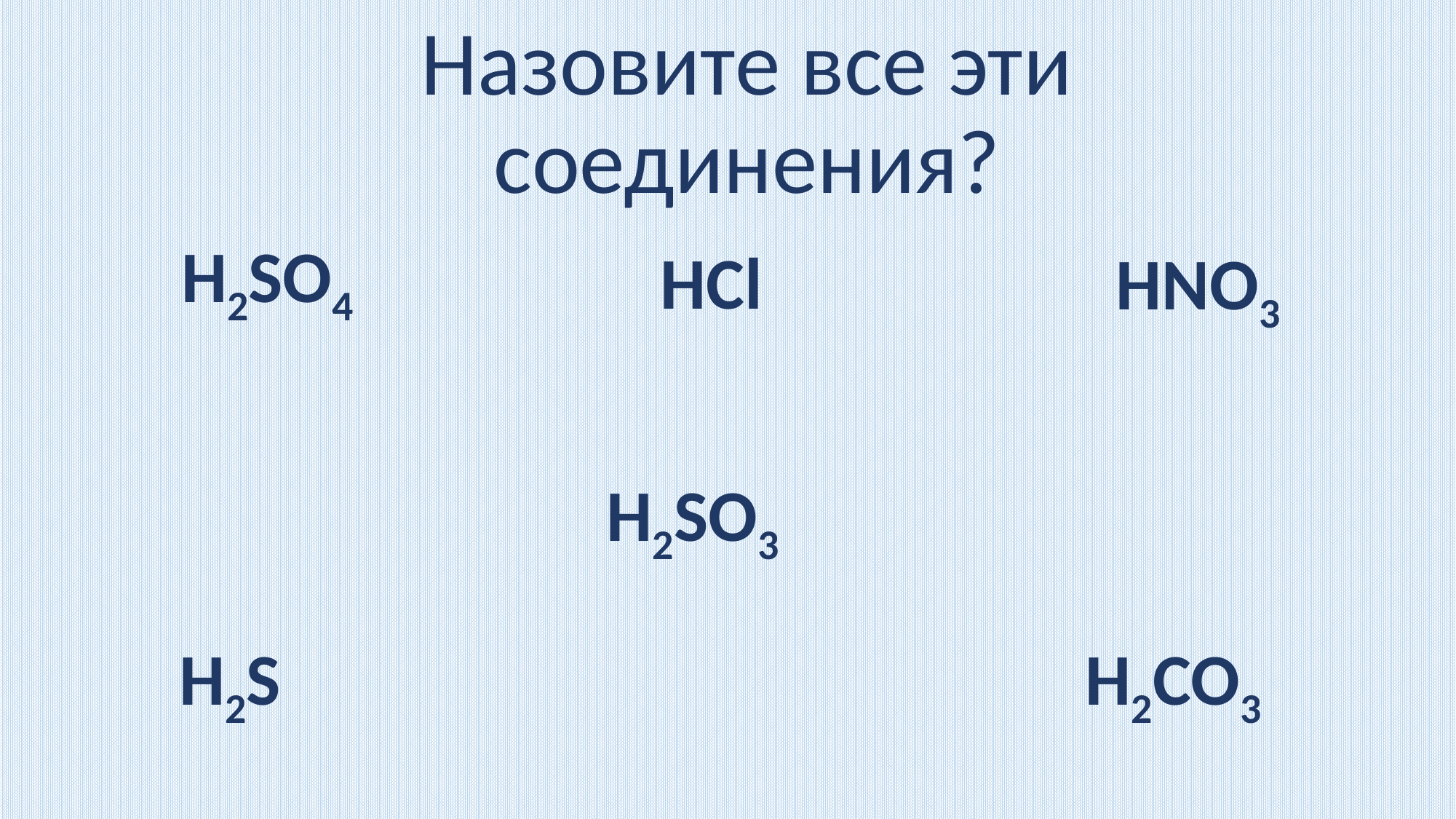

# Назовите все эти соединения?
H2SO4
HCl
HNO3
H2SO3
H2CO3
H2S